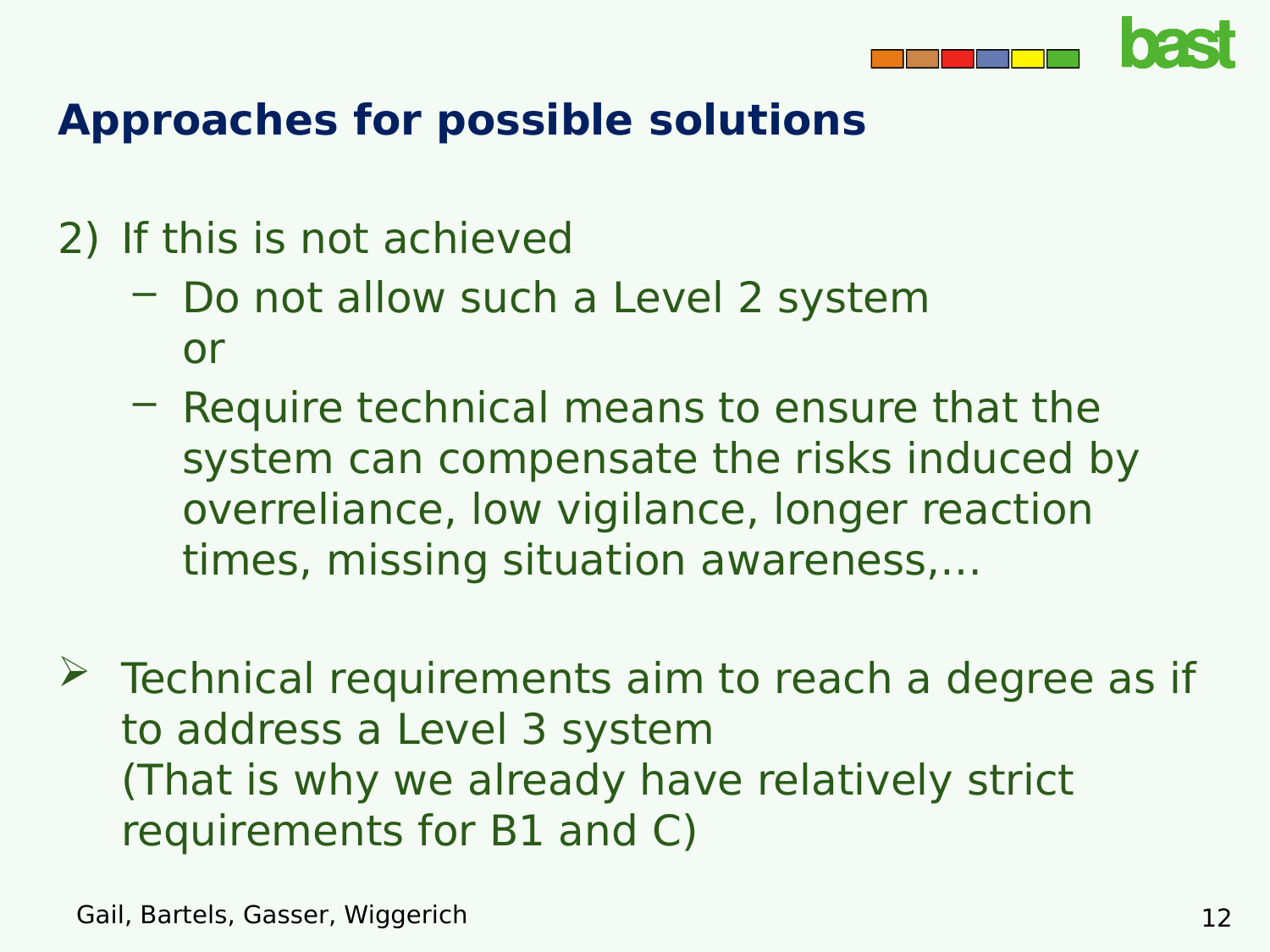

Approaches for possible solutions

If this is not achieved
Do not allow such a Level 2 system
or
Require technical means to ensure that the system can compensate the risks induced by overreliance, low vigilance, longer reaction times, missing situation awareness,…

Technical requirements aim to reach a degree as if to address a Level 3 system
(That is why we already have relatively strict requirements for B1 and C)

Gail, Bartels, Gasser, Wiggerich
12